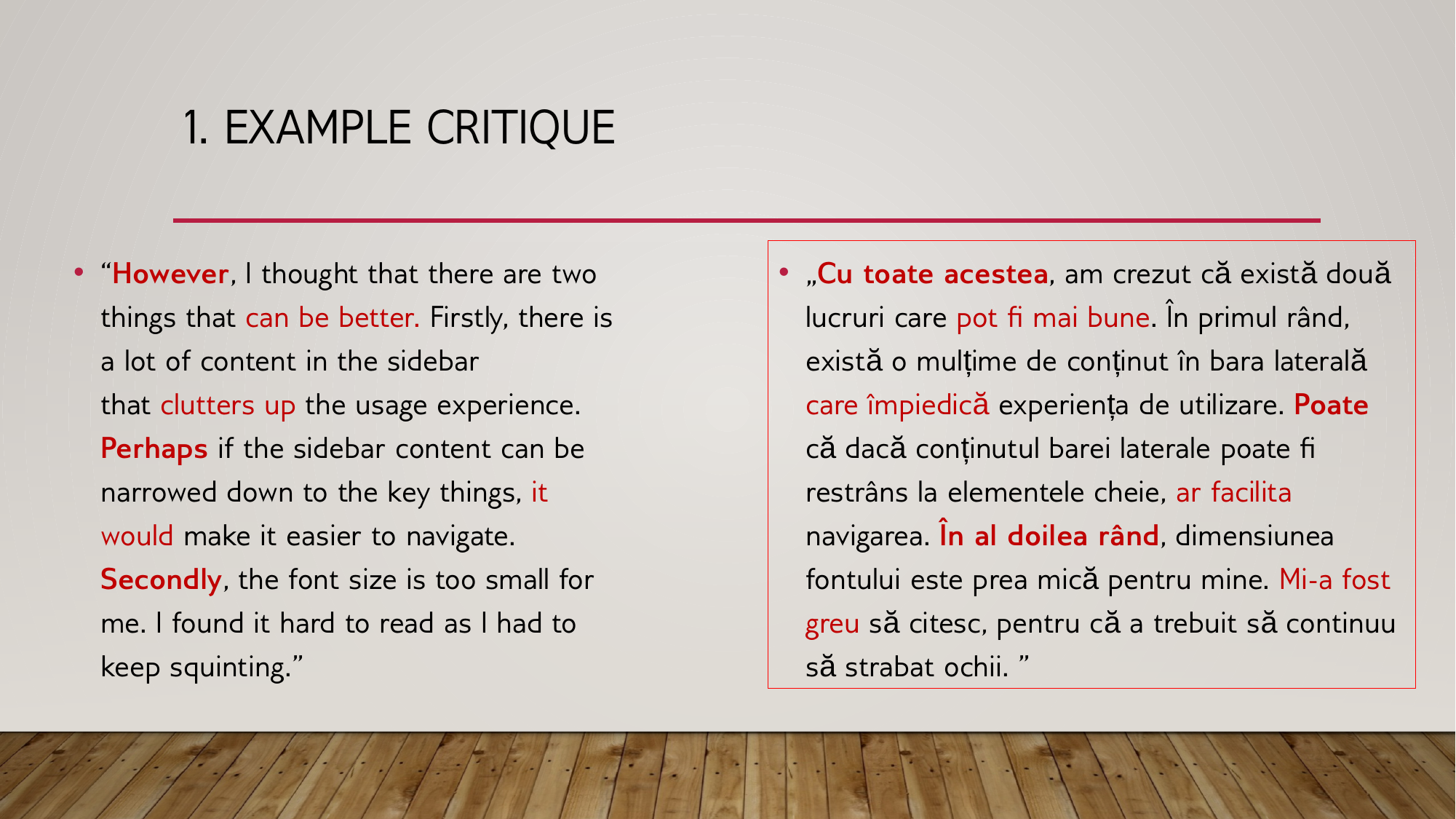

# 1. Example Critique
“However, I thought that there are two things that can be better. Firstly, there is a lot of content in the sidebar that clutters up the usage experience. Perhaps if the sidebar content can be narrowed down to the key things, it would make it easier to navigate. Secondly, the font size is too small for me. I found it hard to read as I had to keep squinting.”

„Cu toate acestea, am crezut că există două lucruri care pot fi mai bune. În primul rând, există o mulțime de conținut în bara laterală care împiedică experiența de utilizare. Poate că dacă conținutul barei laterale poate fi restrâns la elementele cheie, ar facilita navigarea. În al doilea rând, dimensiunea fontului este prea mică pentru mine. Mi-a fost greu să citesc, pentru că a trebuit să continuu să strabat ochii. ”